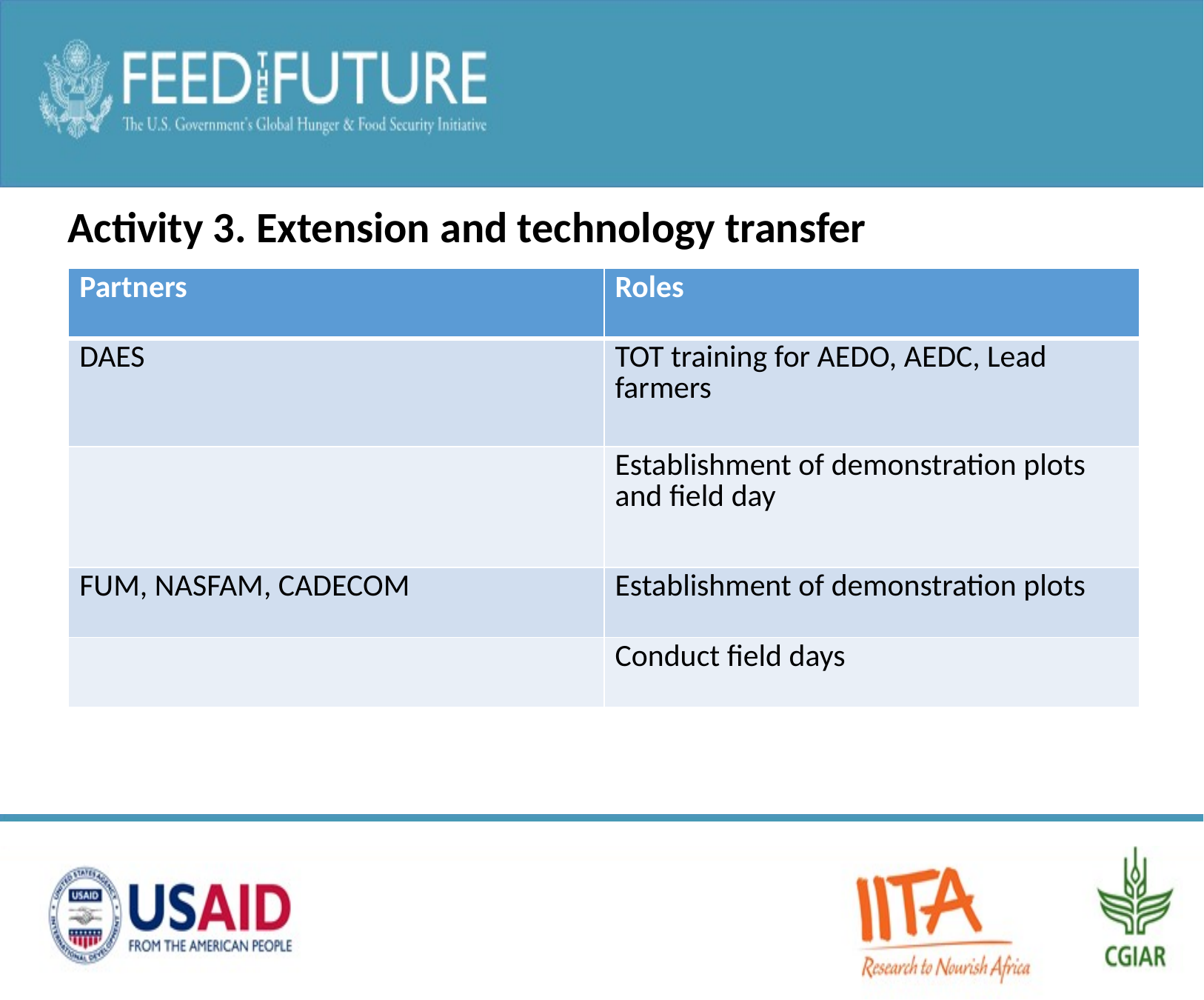

Activity 3. Extension and technology transfer
| Partners | Roles |
| --- | --- |
| DAES | TOT training for AEDO, AEDC, Lead farmers |
|  | Establishment of demonstration plots and field day |
| FUM, NASFAM, CADECOM | Establishment of demonstration plots |
|  | Conduct field days |